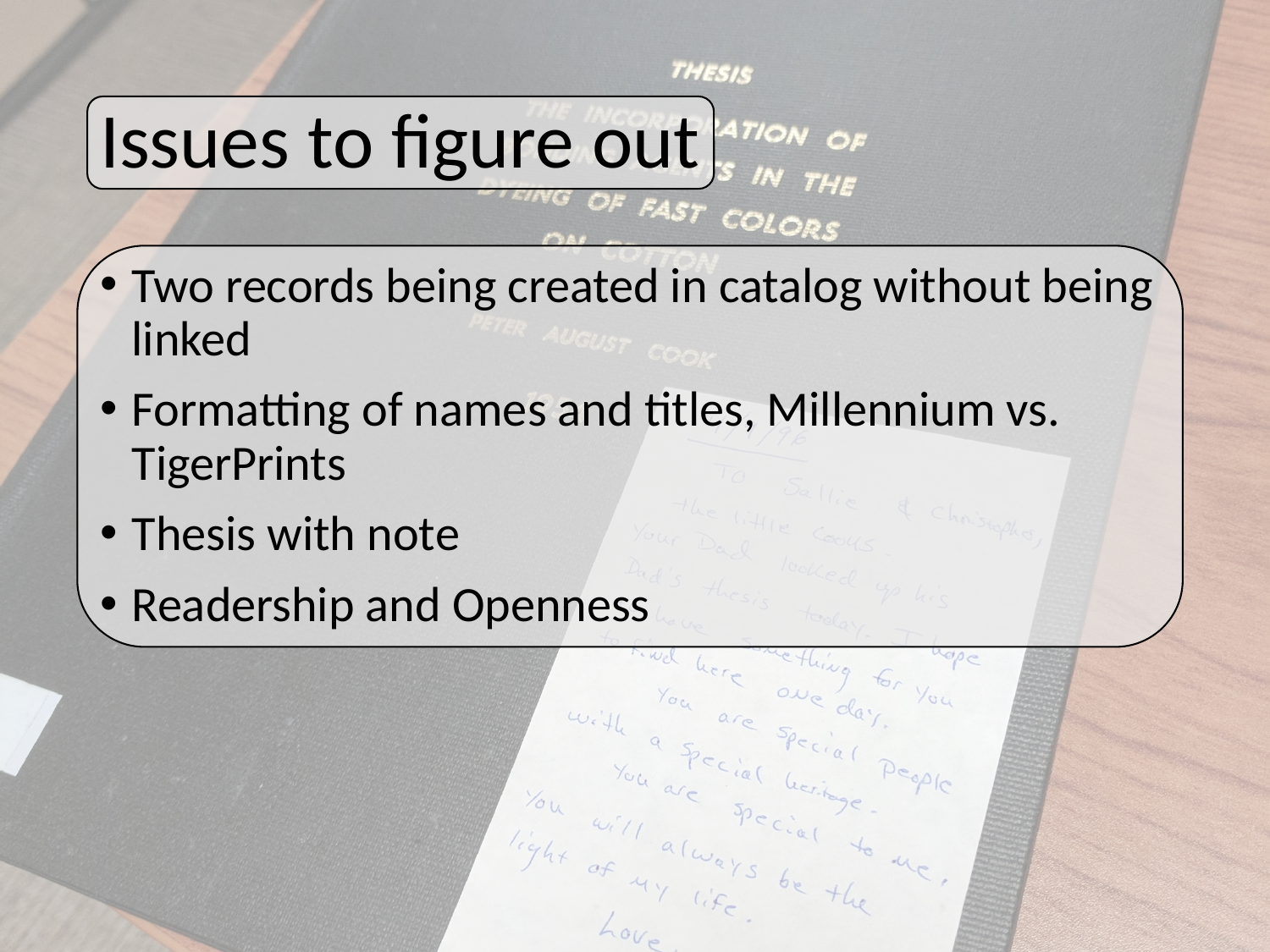

# Issues to figure out

Two records being created in catalog without being linked
Formatting of names and titles, Millennium vs. TigerPrints
Thesis with note
Readership and Openness